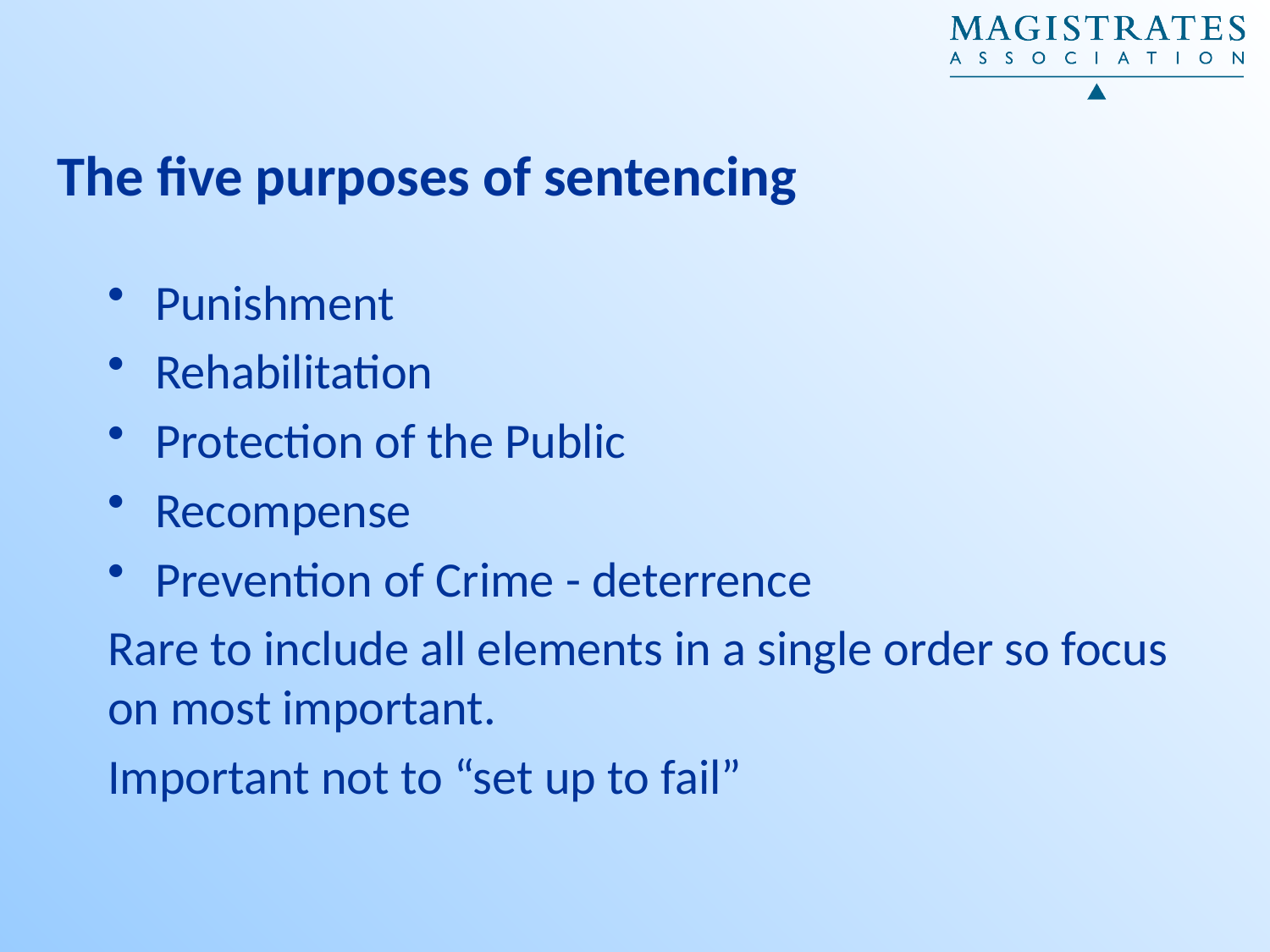

# The five purposes of sentencing
Punishment
Rehabilitation
Protection of the Public
Recompense
Prevention of Crime - deterrence
Rare to include all elements in a single order so focus on most important.
Important not to “set up to fail”